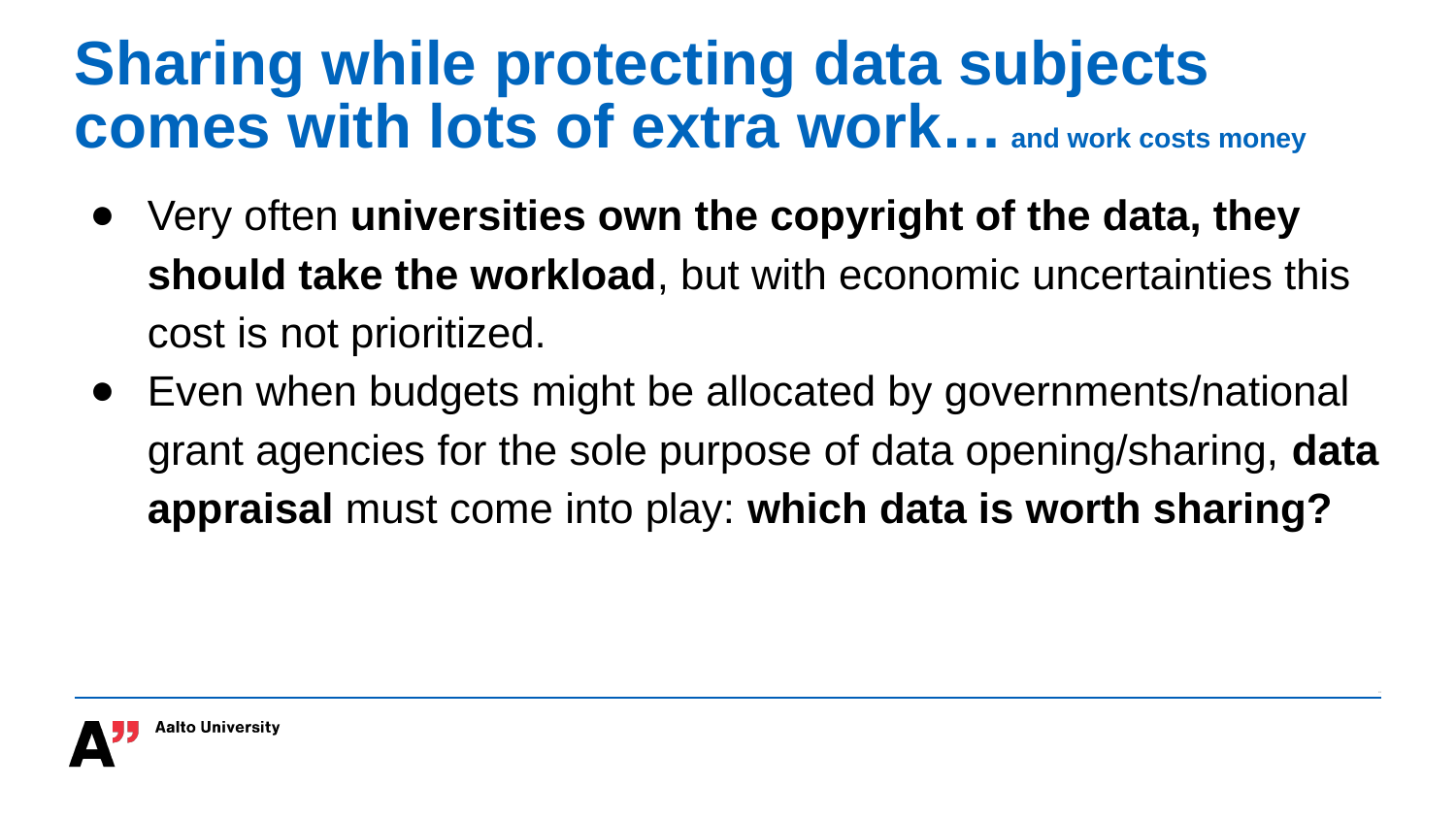

# Sharing while protecting data subjects comes with lots of extra work… and work costs money
Very often universities own the copyright of the data, they should take the workload, but with economic uncertainties this cost is not prioritized.
Even when budgets might be allocated by governments/national grant agencies for the sole purpose of data opening/sharing, data appraisal must come into play: which data is worth sharing?

43